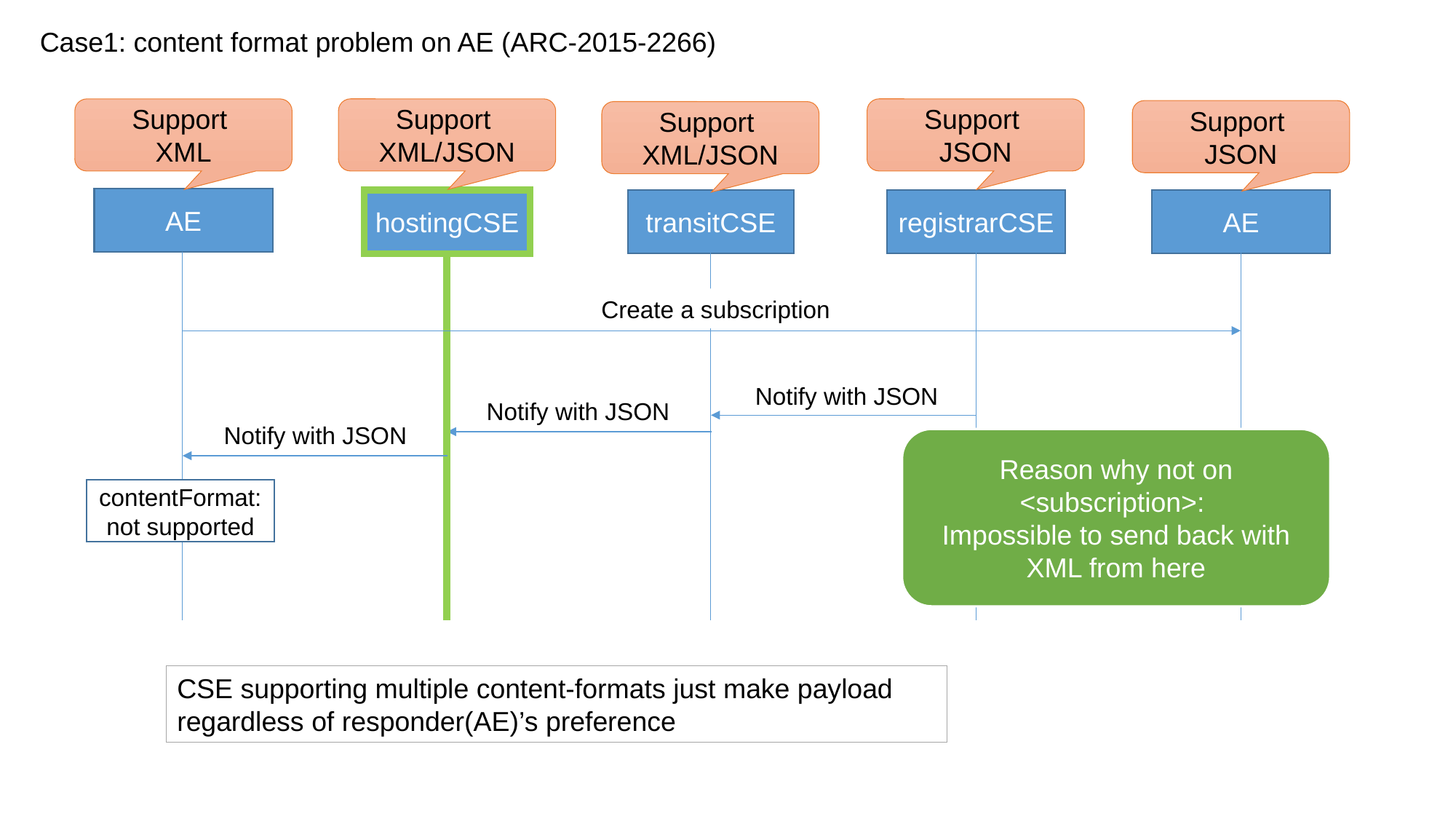

Case1: content format problem on AE (ARC-2015-2266)
Support
XML/JSON
Support
JSON
Support
XML
Support
JSON
Support
XML/JSON
AE
hostingCSE
transitCSE
registrarCSE
AE
Create a subscription
Notify with JSON
Notify with JSON
Notify with JSON
Reason why not on <subscription>:
Impossible to send back with XML from here
contentFormat:
not supported
CSE supporting multiple content-formats just make payload regardless of responder(AE)’s preference